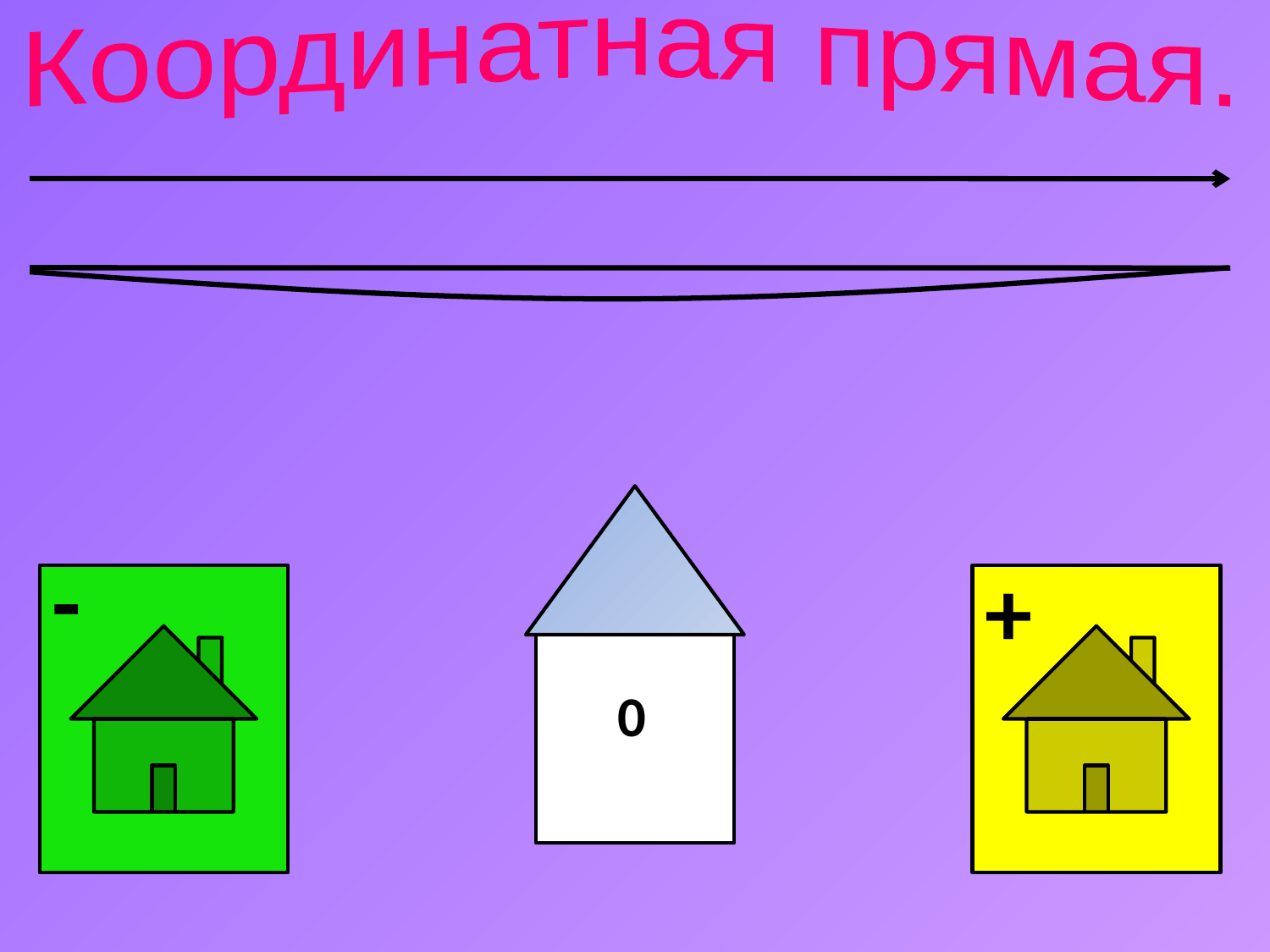

Координатная прямая.

-
+

1
2
-3
-2
0
-1
3